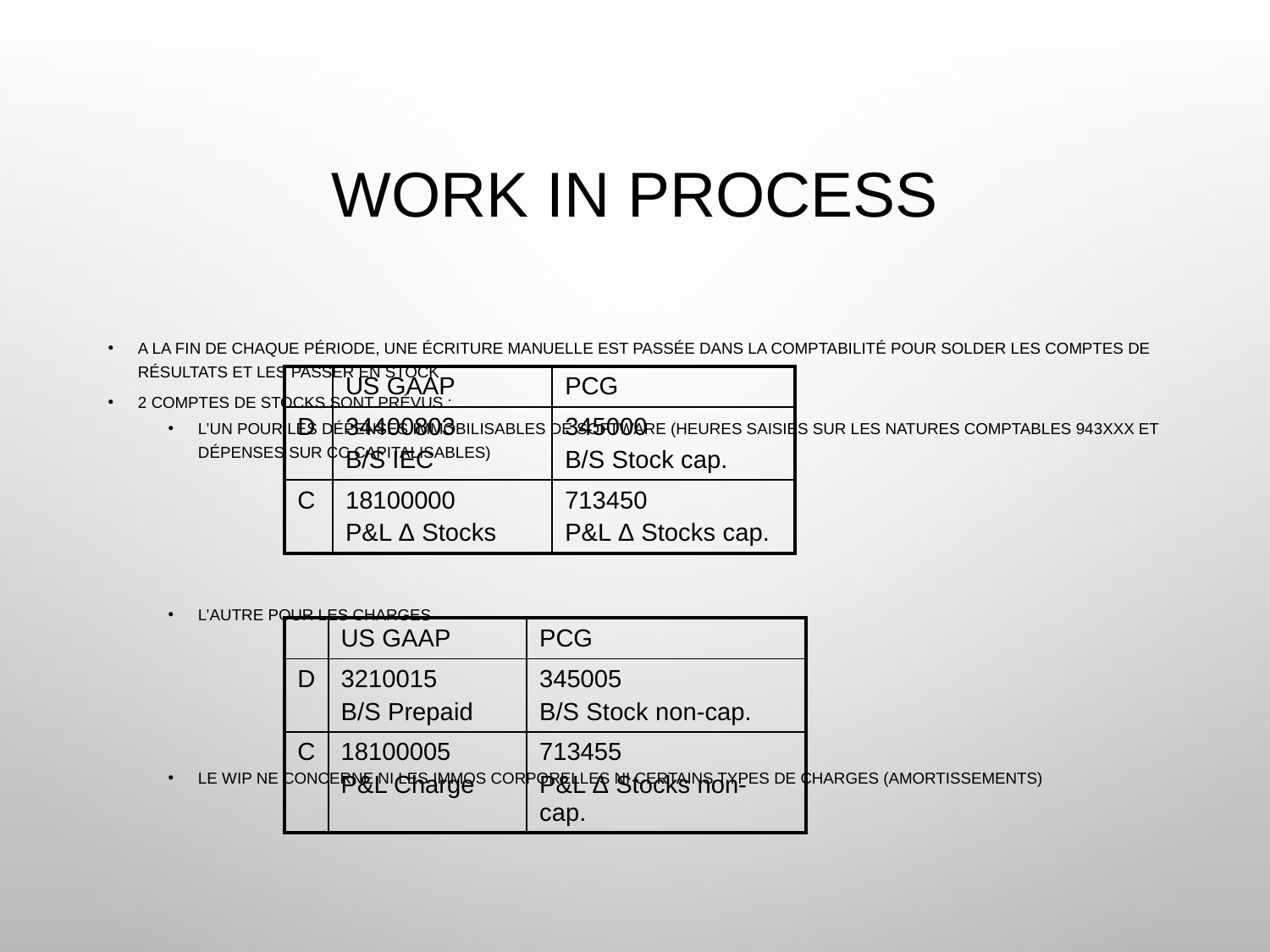

# Work in process
A la fin de chaque période, une écriture manuelle est passée dans la comptabilité pour solder les comptes de résultats et les passer en stock
2 comptes de stocks sont prévus :
L’un pour les dépenses immobilisables de software (heures saisies sur les natures comptables 943xxx et dépenses sur CC Capitalisables)

L’autre pour les charges

Le WIP ne concerne ni les immos corporelles ni certains types de charges (amortissements)
|  | US GAAP | PCG |
| --- | --- | --- |
| D | 34400803 B/S IEC | 345000 B/S Stock cap. |
| C | 18100000 P&L Δ Stocks | 713450 P&L Δ Stocks cap. |
|  | US GAAP | PCG |
| --- | --- | --- |
| D | 3210015 B/S Prepaid | 345005 B/S Stock non-cap. |
| C | 18100005 P&L Charge | 713455 P&L Δ Stocks non-cap. |